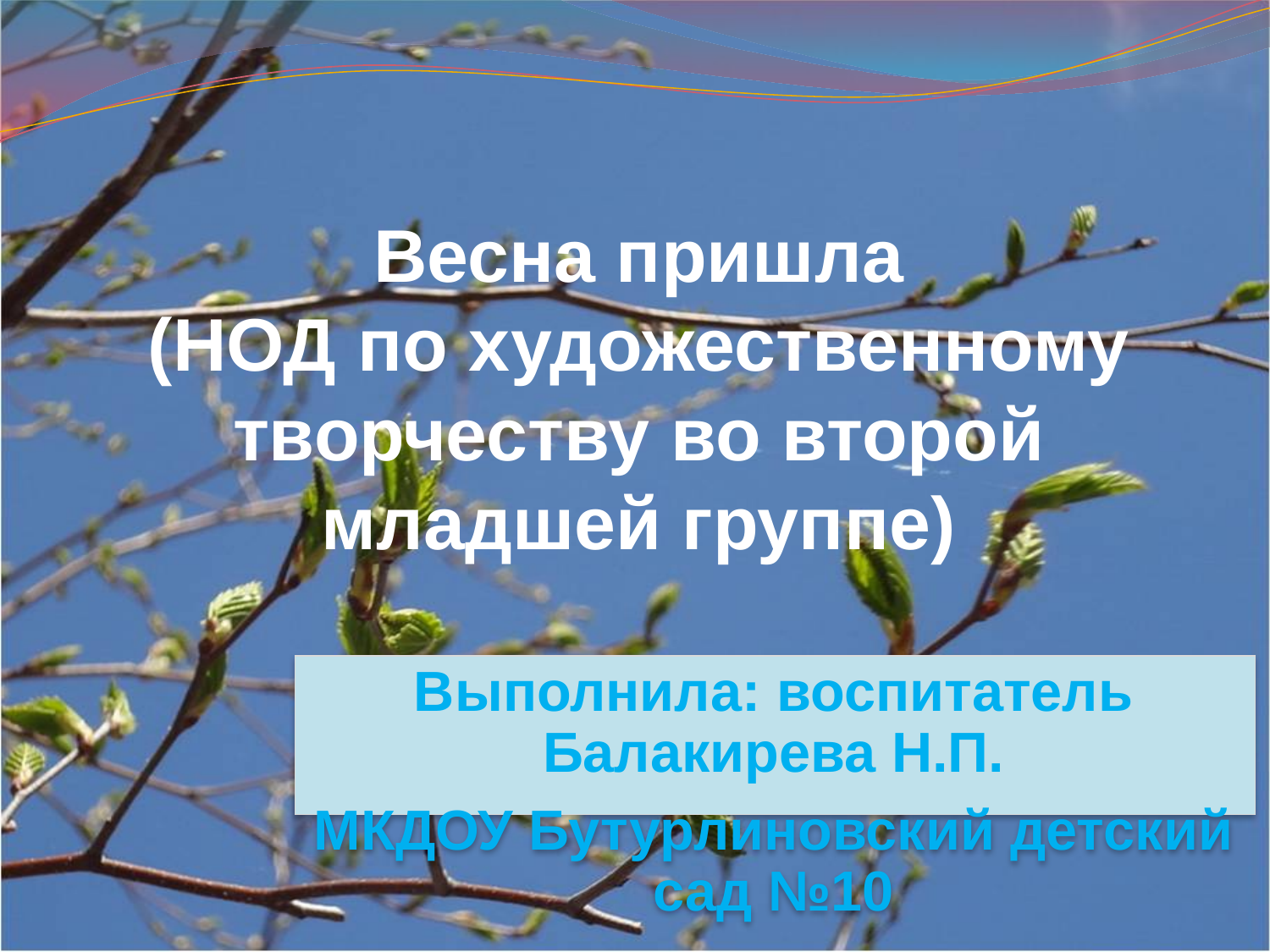

# Весна пришла (НОД по художественному творчеству во второй младшей группе)
Выполнила: воспитатель Балакирева Н.П.
МКДОУ Бутурлиновский детский сад №10